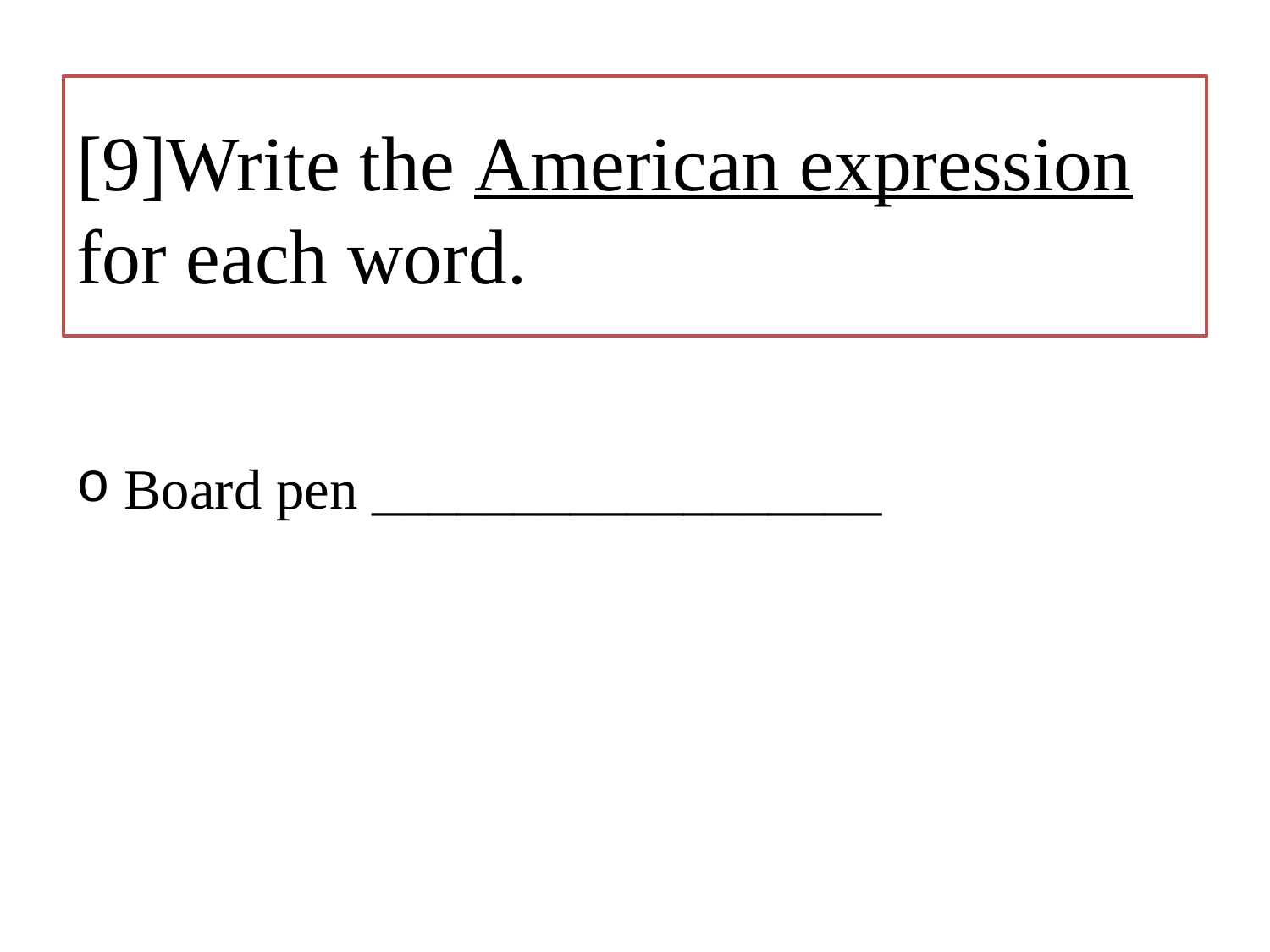

# [9]Write the American expression for each word.
Board pen __________________